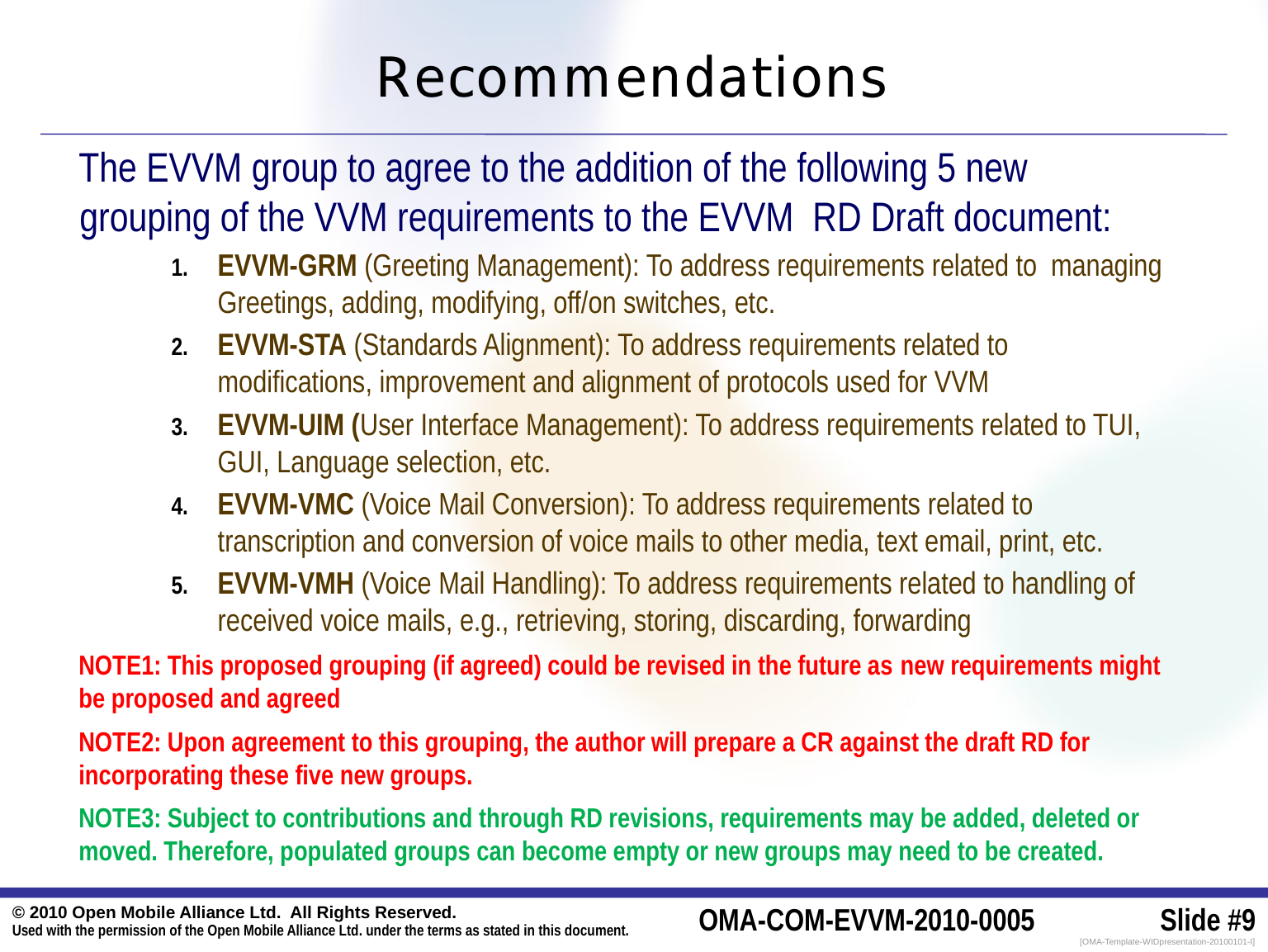

# Recommendations
The EVVM group to agree to the addition of the following 5 new grouping of the VVM requirements to the EVVM  RD Draft document:
EVVM-GRM (Greeting Management): To address requirements related to  managing Greetings, adding, modifying, off/on switches, etc.
EVVM-STA (Standards Alignment): To address requirements related to modifications, improvement and alignment of protocols used for VVM
EVVM-UIM (User Interface Management): To address requirements related to TUI, GUI, Language selection, etc.
EVVM-VMC (Voice Mail Conversion): To address requirements related to  transcription and conversion of voice mails to other media, text email, print, etc.
EVVM-VMH (Voice Mail Handling): To address requirements related to handling of received voice mails, e.g., retrieving, storing, discarding, forwarding

NOTE1: This proposed grouping (if agreed) could be revised in the future as new requirements might be proposed and agreed

NOTE2: Upon agreement to this grouping, the author will prepare a CR against the draft RD for incorporating these five new groups.

NOTE3: Subject to contributions and through RD revisions, requirements may be added, deleted or moved. Therefore, populated groups can become empty or new groups may need to be created.